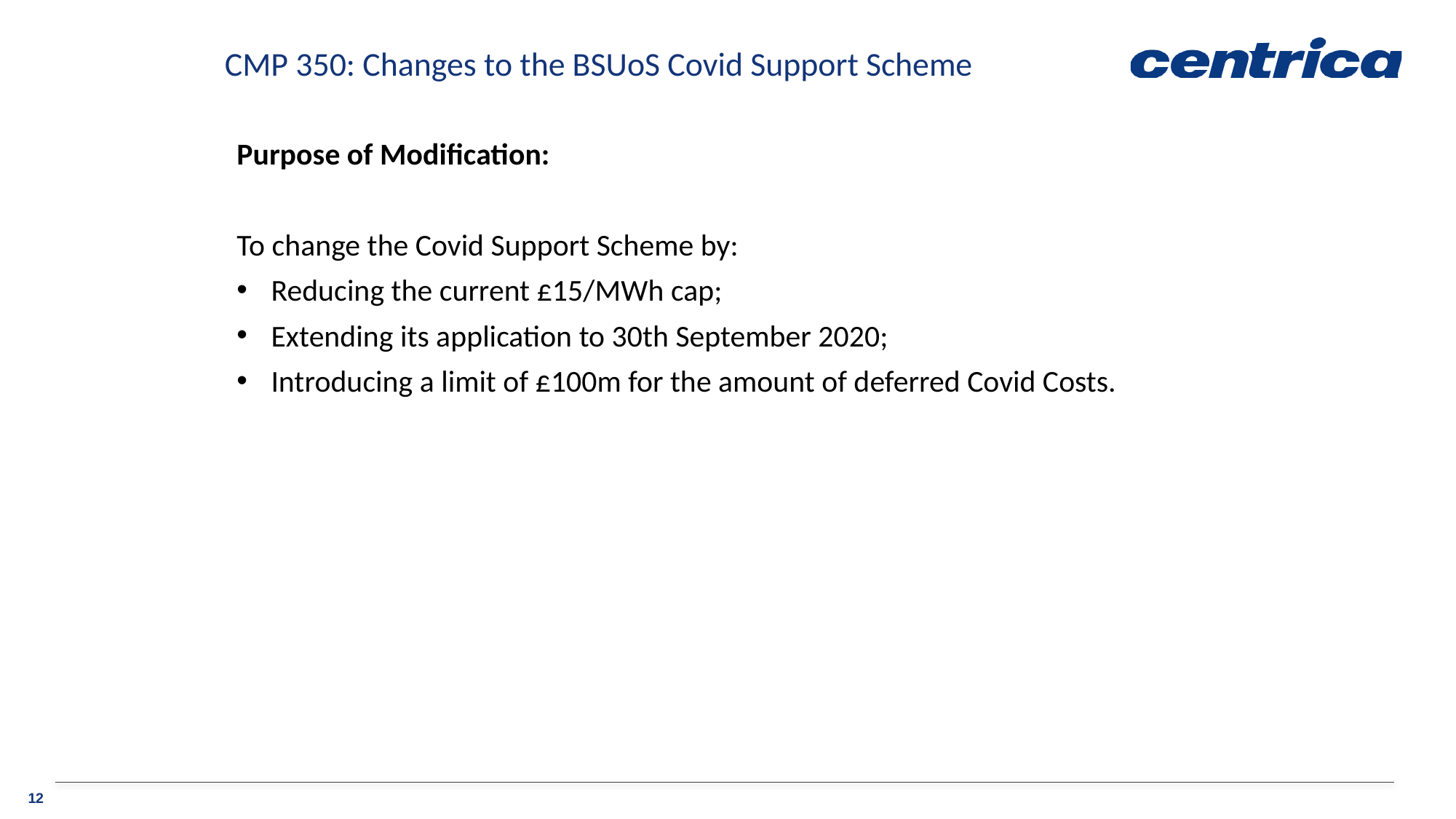

# CMP 350: Changes to the BSUoS Covid Support Scheme
Purpose of Modification:

To change the Covid Support Scheme by:
Reducing the current £15/MWh cap;
Extending its application to 30th September 2020;
Introducing a limit of £100m for the amount of deferred Covid Costs.